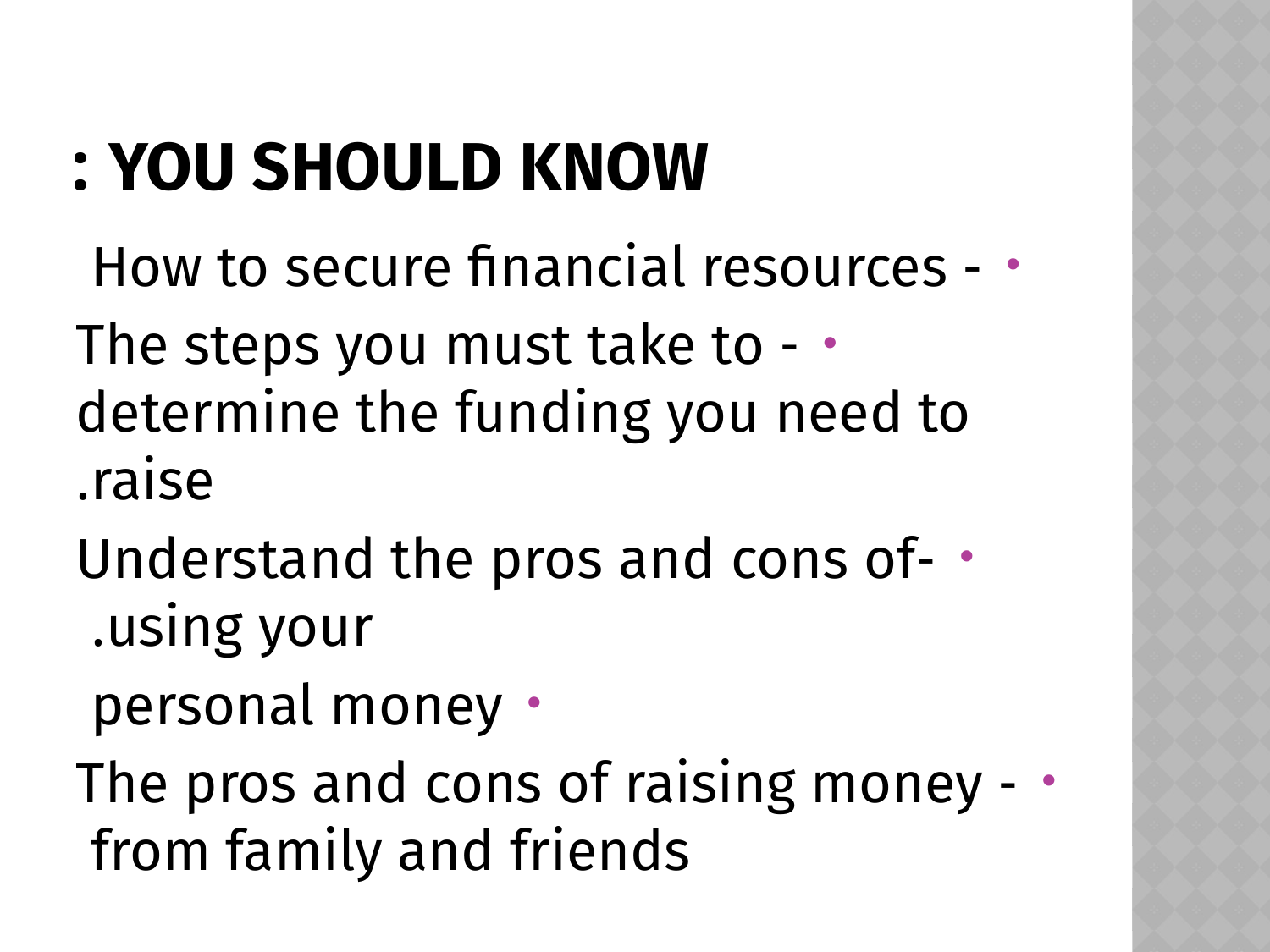

# You should know :
- How to secure financial resources
- The steps you must take to determine the funding you need to raise.
-Understand the pros and cons of using your.
personal money
- The pros and cons of raising money from family and friends